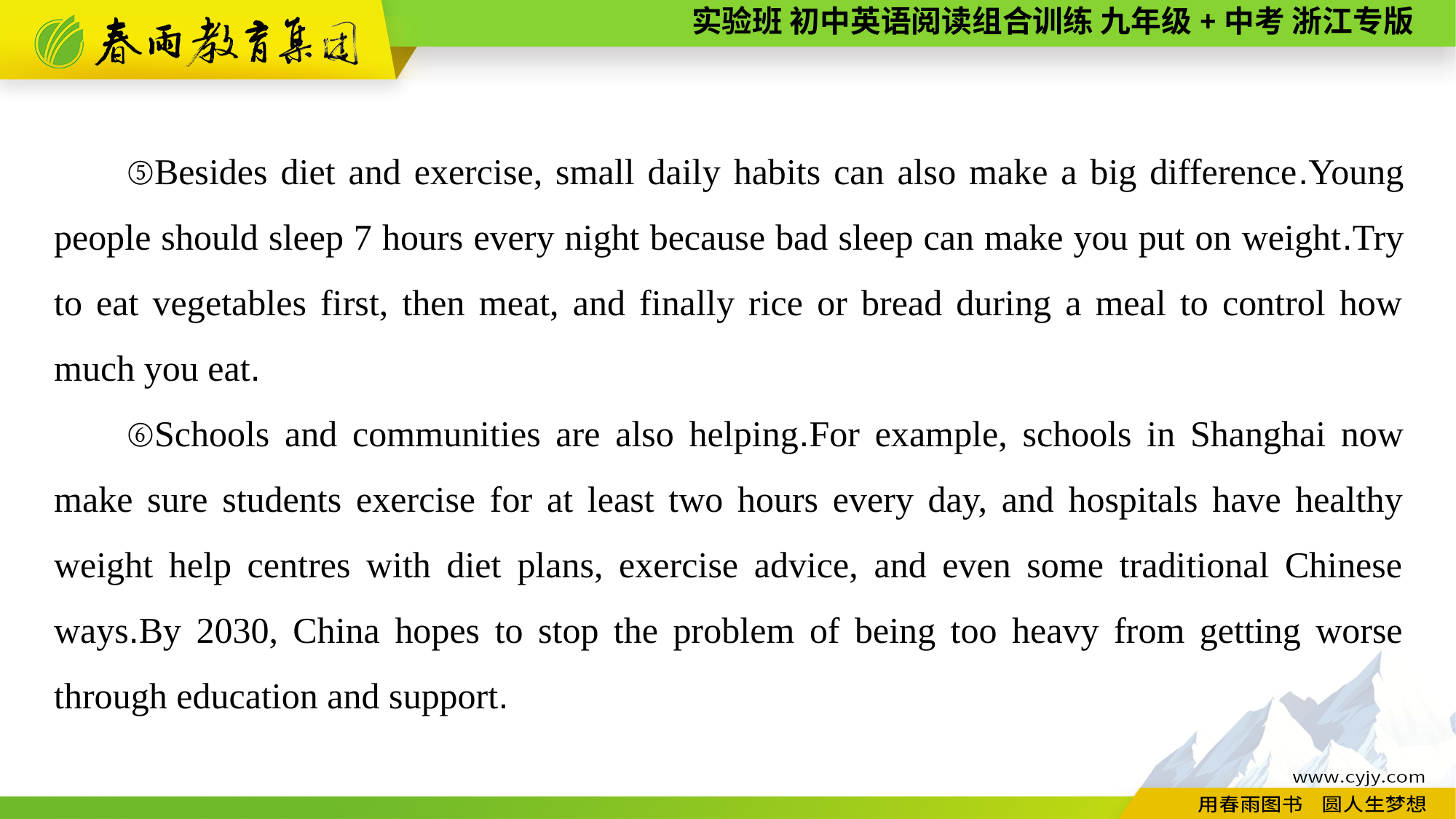

⑤Besides diet and exercise, small daily habits can also make a big difference.Young people should sleep 7 hours every night because bad sleep can make you put on weight.Try to eat vegetables first, then meat, and finally rice or bread during a meal to control how much you eat.
⑥Schools and communities are also helping.For example, schools in Shanghai now make sure students exercise for at least two hours every day, and hospitals have healthy weight help centres with diet plans, exercise advice, and even some traditional Chinese ways.By 2030, China hopes to stop the problem of being too heavy from getting worse through education and support.